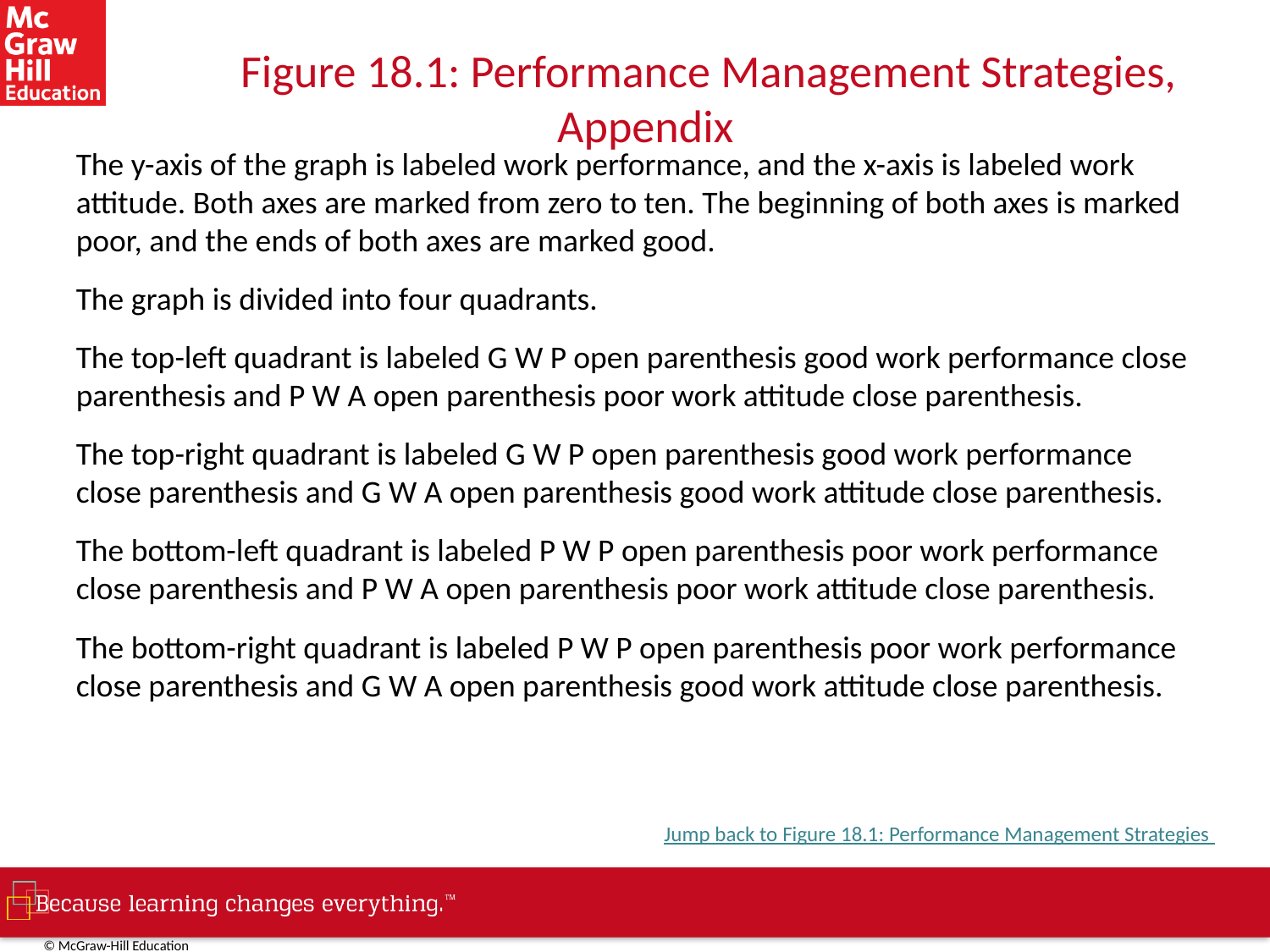

# Figure 18.1: Performance Management Strategies, Appendix
The y-axis of the graph is labeled work performance, and the x-axis is labeled work attitude. Both axes are marked from zero to ten. The beginning of both axes is marked poor, and the ends of both axes are marked good.
The graph is divided into four quadrants.
The top-left quadrant is labeled G W P open parenthesis good work performance close parenthesis and P W A open parenthesis poor work attitude close parenthesis.
The top-right quadrant is labeled G W P open parenthesis good work performance close parenthesis and G W A open parenthesis good work attitude close parenthesis.
The bottom-left quadrant is labeled P W P open parenthesis poor work performance close parenthesis and P W A open parenthesis poor work attitude close parenthesis.
The bottom-right quadrant is labeled P W P open parenthesis poor work performance close parenthesis and G W A open parenthesis good work attitude close parenthesis.
Jump back to Figure 18.1: Performance Management Strategies